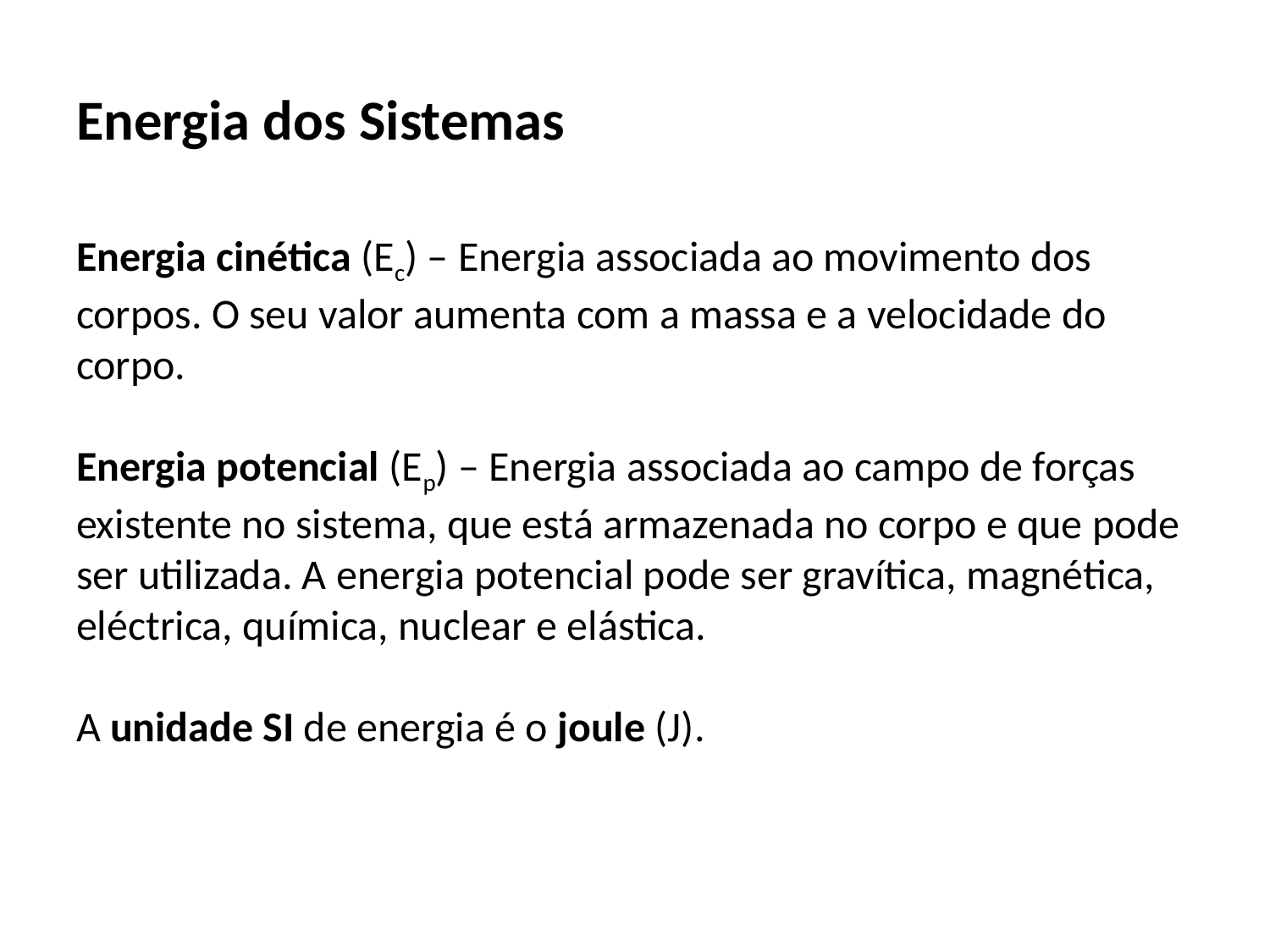

# Energia dos Sistemas
Energia cinética (Ec) – Energia associada ao movimento dos corpos. O seu valor aumenta com a massa e a velocidade do corpo.

Energia potencial (Ep) – Energia associada ao campo de forças existente no sistema, que está armazenada no corpo e que pode ser utilizada. A energia potencial pode ser gravítica, magnética, eléctrica, química, nuclear e elástica.

A unidade SI de energia é o joule (J).